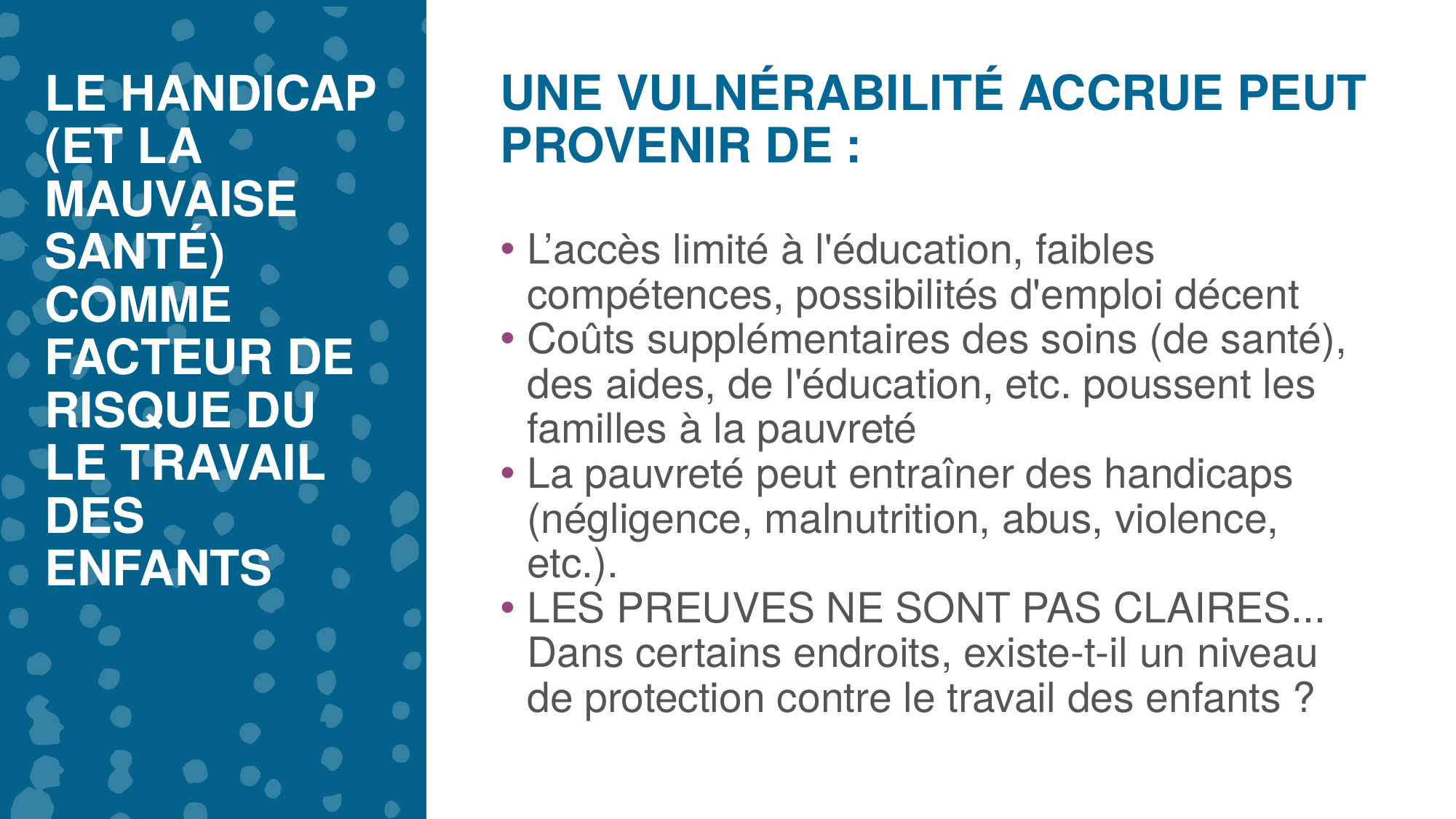

LE HANDICAP (ET LA MAUVAISE SANTÉ) COMME FACTEUR DE RISQUE DU LE TRAVAIL DES ENFANTS
UNE VULNÉRABILITÉ ACCRUE PEUT PROVENIR DE :
L’accès limité à l'éducation, faibles compétences, possibilités d'emploi décent
Coûts supplémentaires des soins (de santé), des aides, de l'éducation, etc. poussent les familles à la pauvreté
La pauvreté peut entraîner des handicaps (négligence, malnutrition, abus, violence, etc.).
LES PREUVES NE SONT PAS CLAIRES... Dans certains endroits, existe-t-il un niveau de protection contre le travail des enfants ?